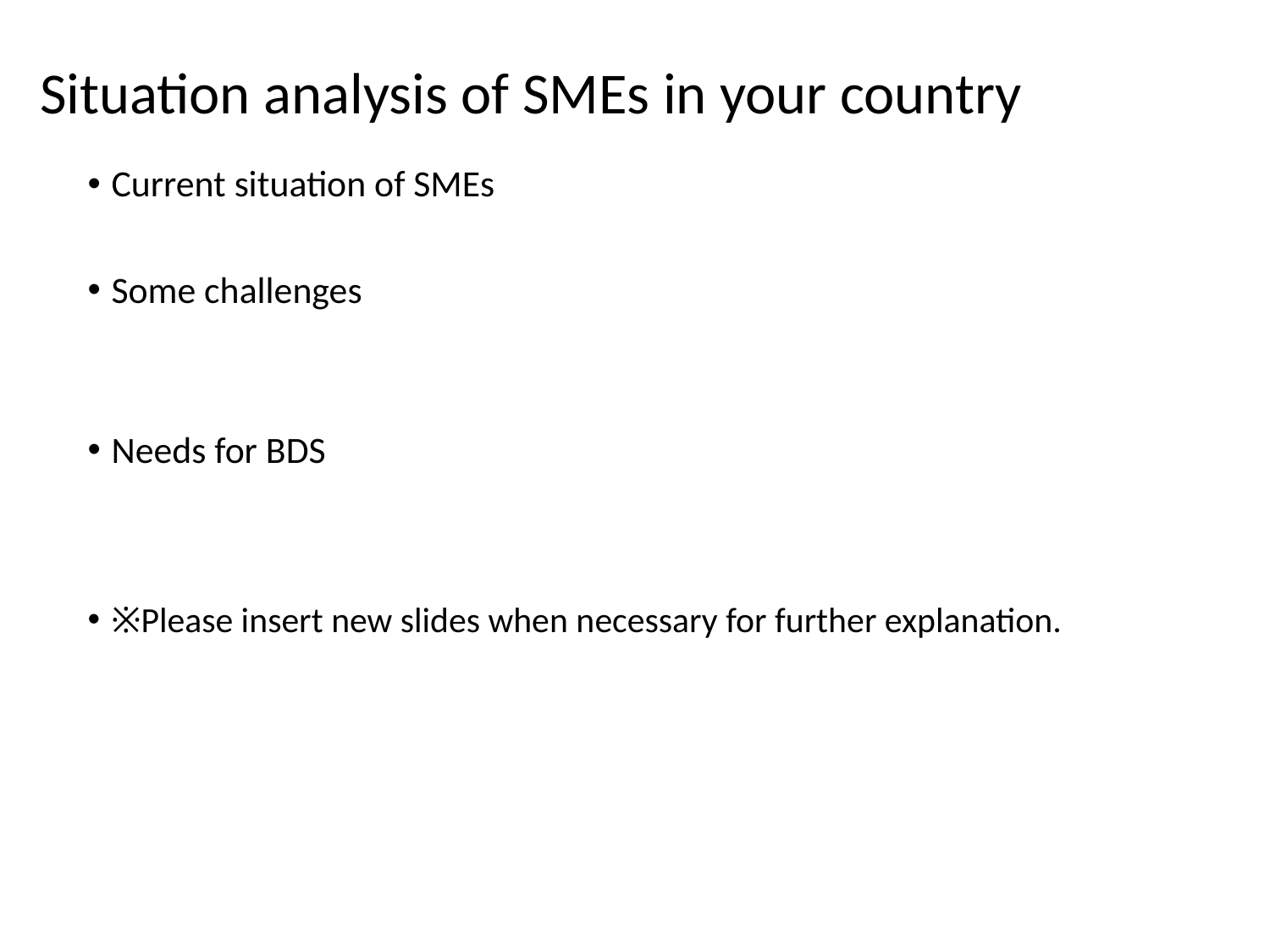

# Situation analysis of SMEs in your country
Current situation of SMEs

Some challenges

Needs for BDS

※Please insert new slides when necessary for further explanation.